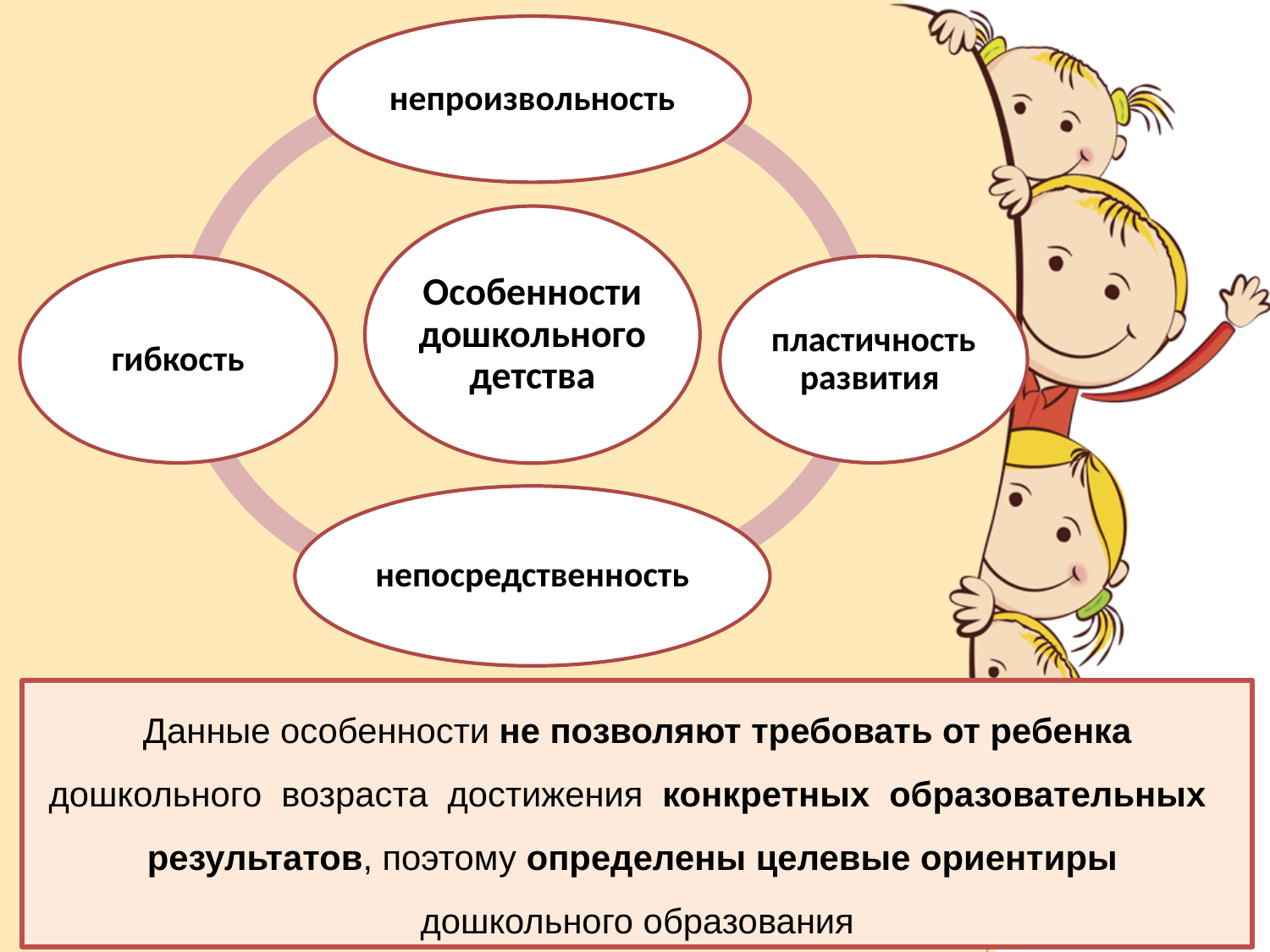

Особенности дошкольного детства
непроизвольность
пластичность развития
непосредственность
гибкость
Данные особенности не позволяют требовать от ребенка дошкольного  возраста  достижения  конкретных  образовательных
результатов, поэтому определены целевые ориентиры
дошкольного образования